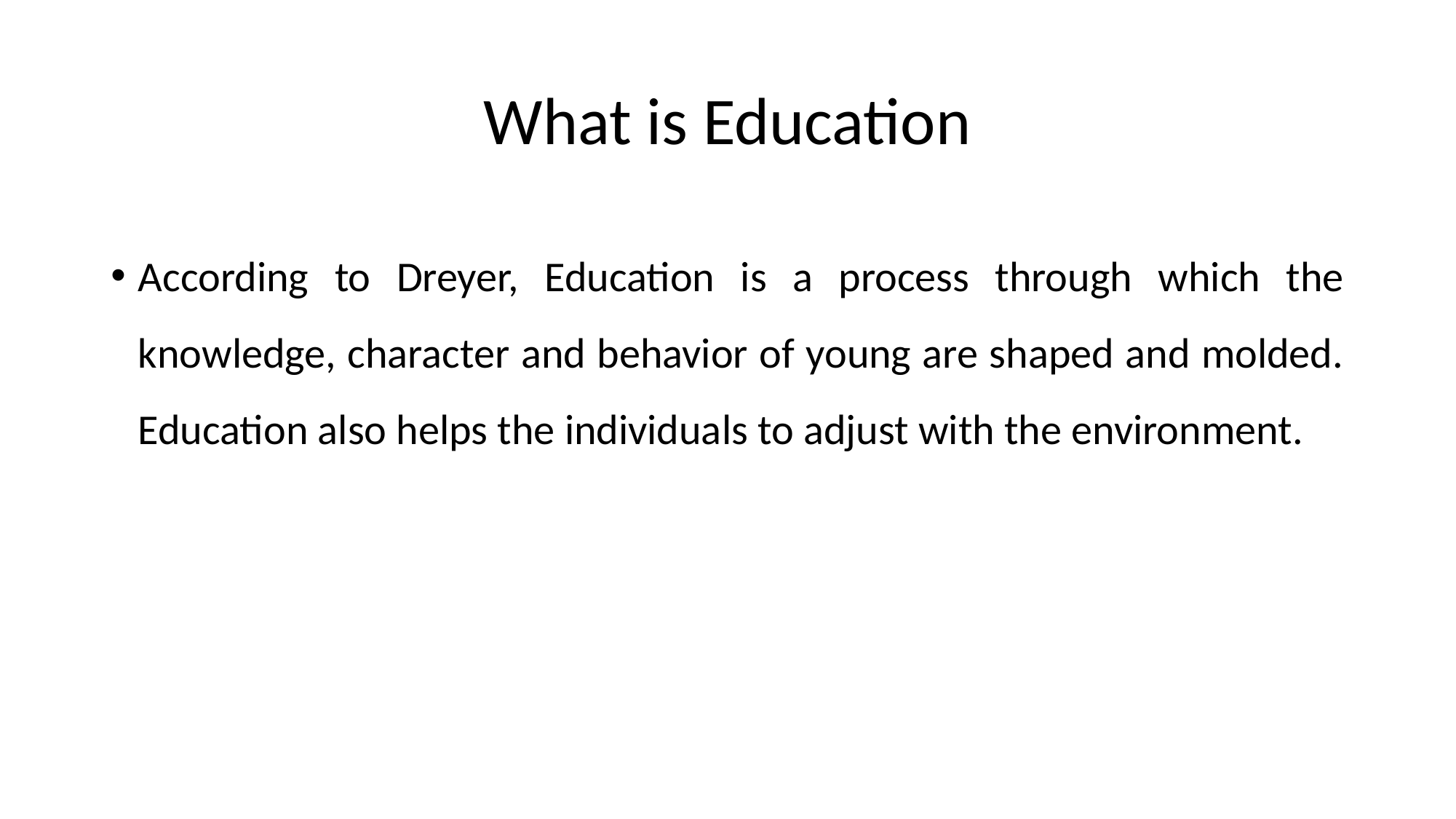

# What is Education
According to Dreyer, Education is a process through which the knowledge, character and behavior of young are shaped and molded. Education also helps the individuals to adjust with the environment.